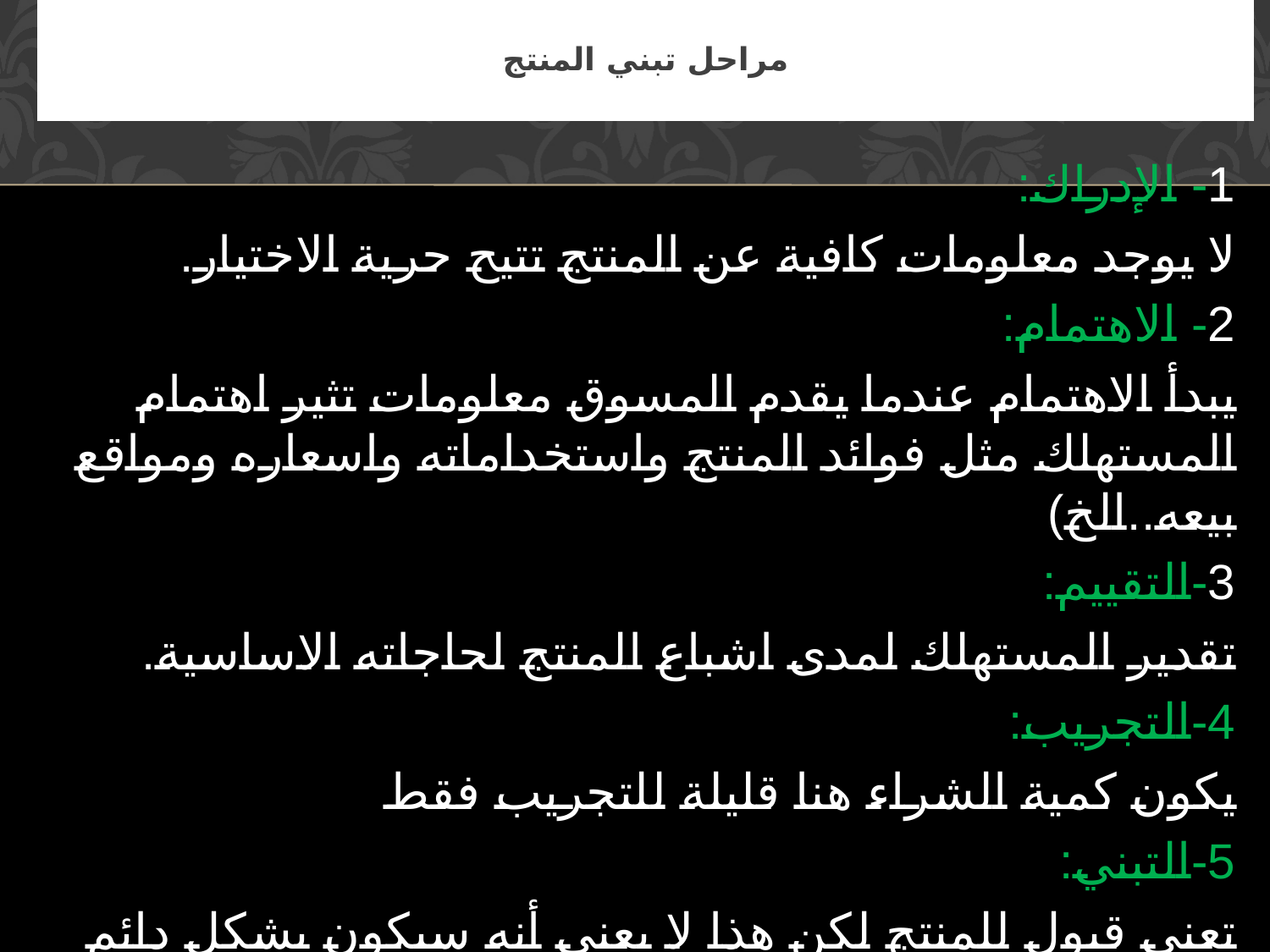

# مراحل تبني المنتج
1- الإدراك:
لا يوجد معلومات كافية عن المنتج تتيح حرية الاختيار.
2- الاهتمام:
يبدأ الاهتمام عندما يقدم المسوق معلومات تثير اهتمام المستهلك مثل فوائد المنتج واستخداماته واسعاره ومواقع بيعه..الخ)
3-التقييم:
تقدير المستهلك لمدى اشباع المنتج لحاجاته الاساسية.
4-التجريب:
يكون كمية الشراء هنا قليلة للتجريب فقط
5-التبني:
تعني قبول للمنتج لكن هذا لا يعني أنه سيكون بشكل دائم فقد يغير المستهلك رأيه.